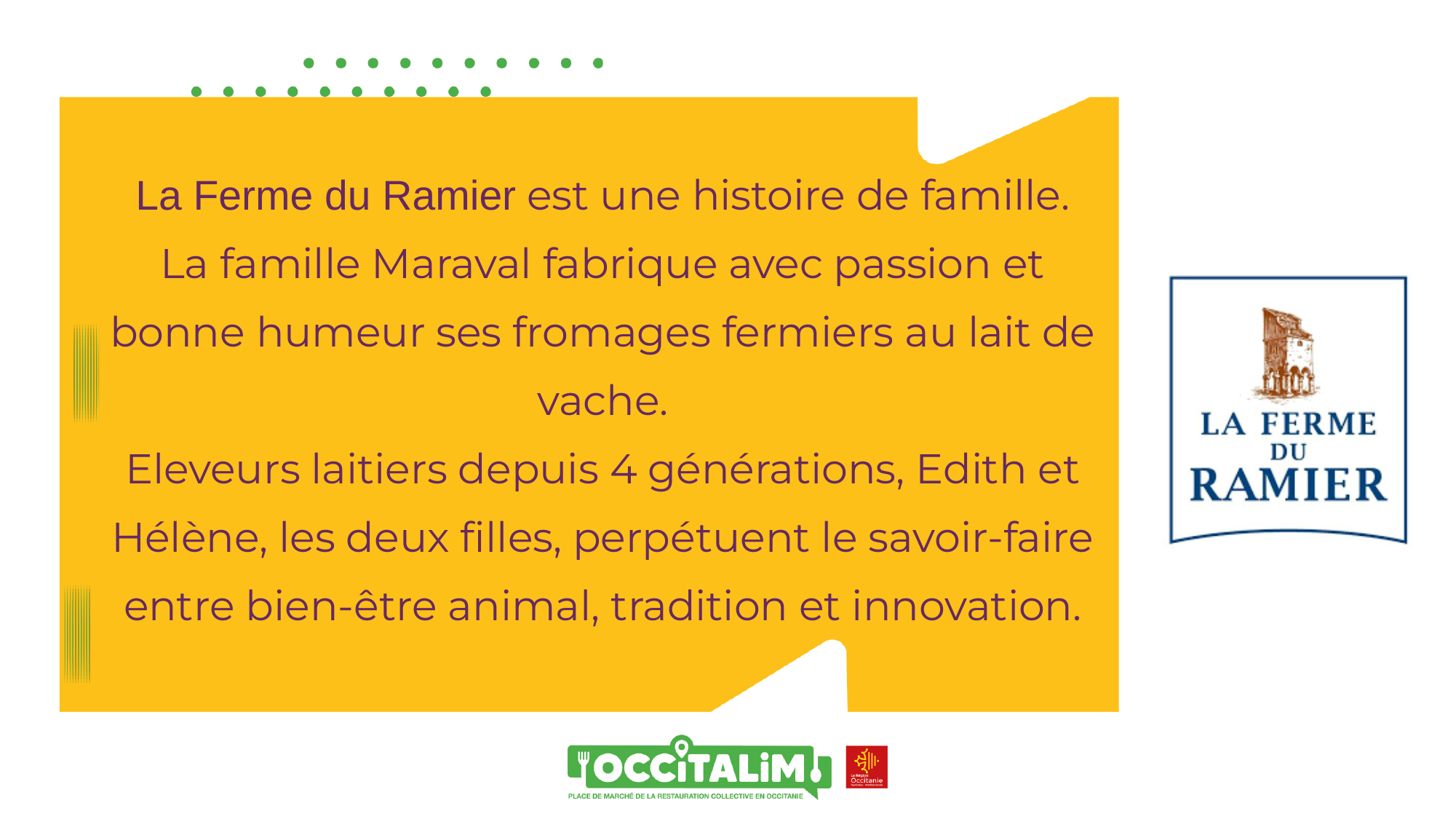

La Ferme du Ramier est une histoire de famille. La famille Maraval fabrique avec passion et bonne humeur ses fromages fermiers au lait de vache.
Eleveurs laitiers depuis 4 générations, Edith et Hélène, les deux filles, perpétuent le savoir-faire entre bien-être animal, tradition et innovation.